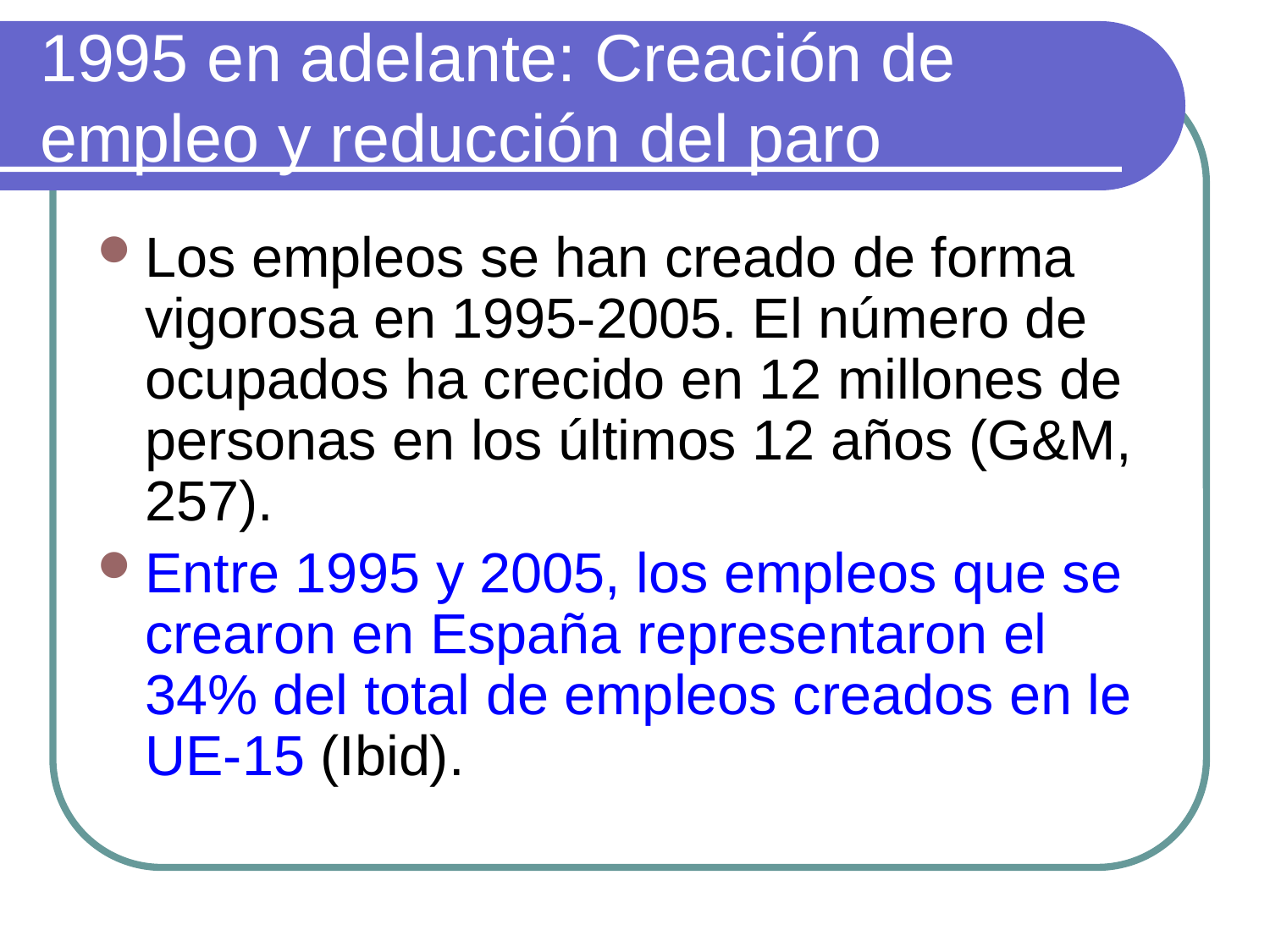

# 1995 en adelante: Creación de empleo y reducción del paro
Los empleos se han creado de forma vigorosa en 1995-2005. El número de ocupados ha crecido en 12 millones de personas en los últimos 12 años (G&M, 257).
Entre 1995 y 2005, los empleos que se crearon en España representaron el 34% del total de empleos creados en le UE-15 (Ibid).